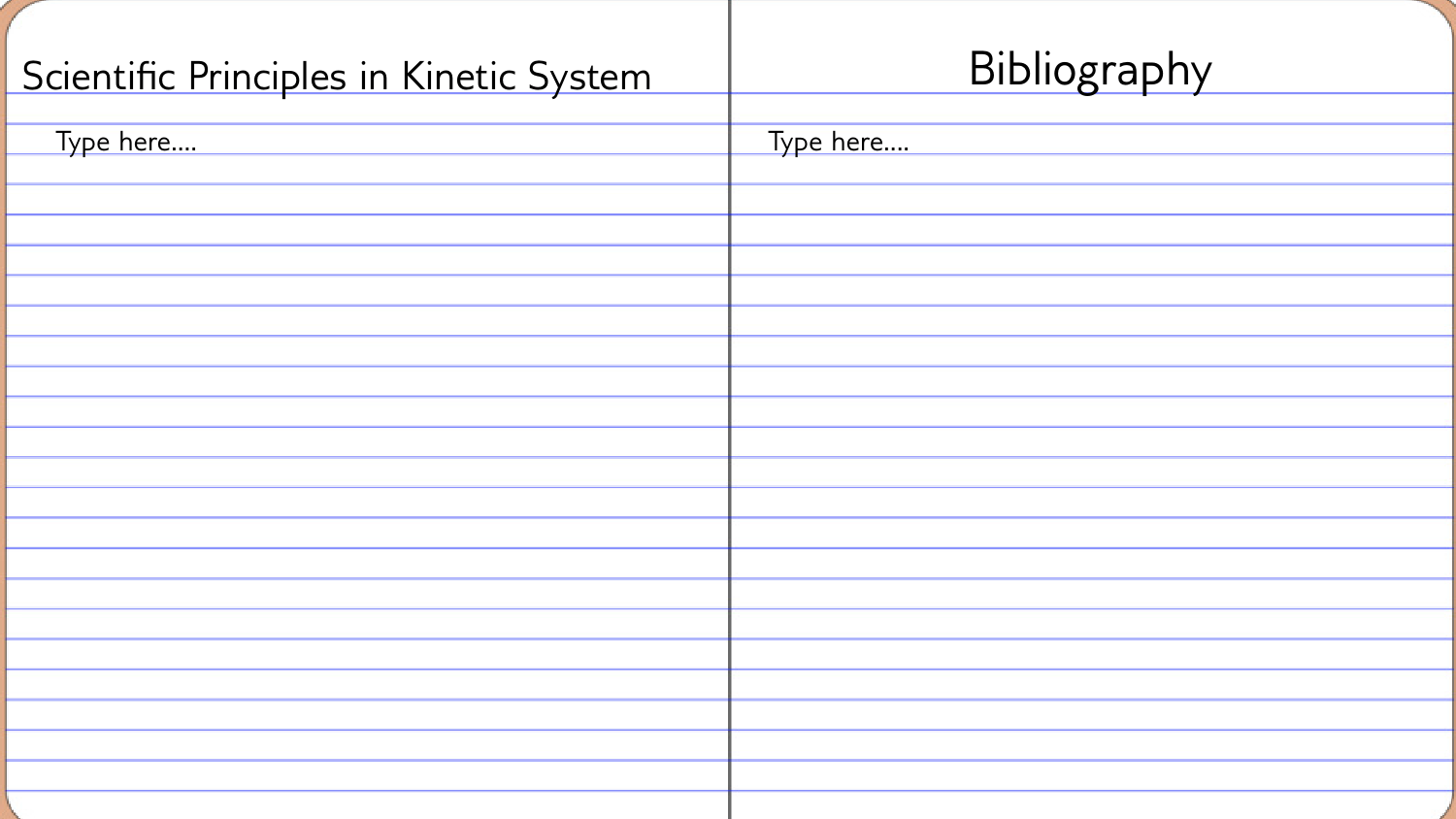

# Bibliography
Scientific Principles in Kinetic System
Type here....
Type here....